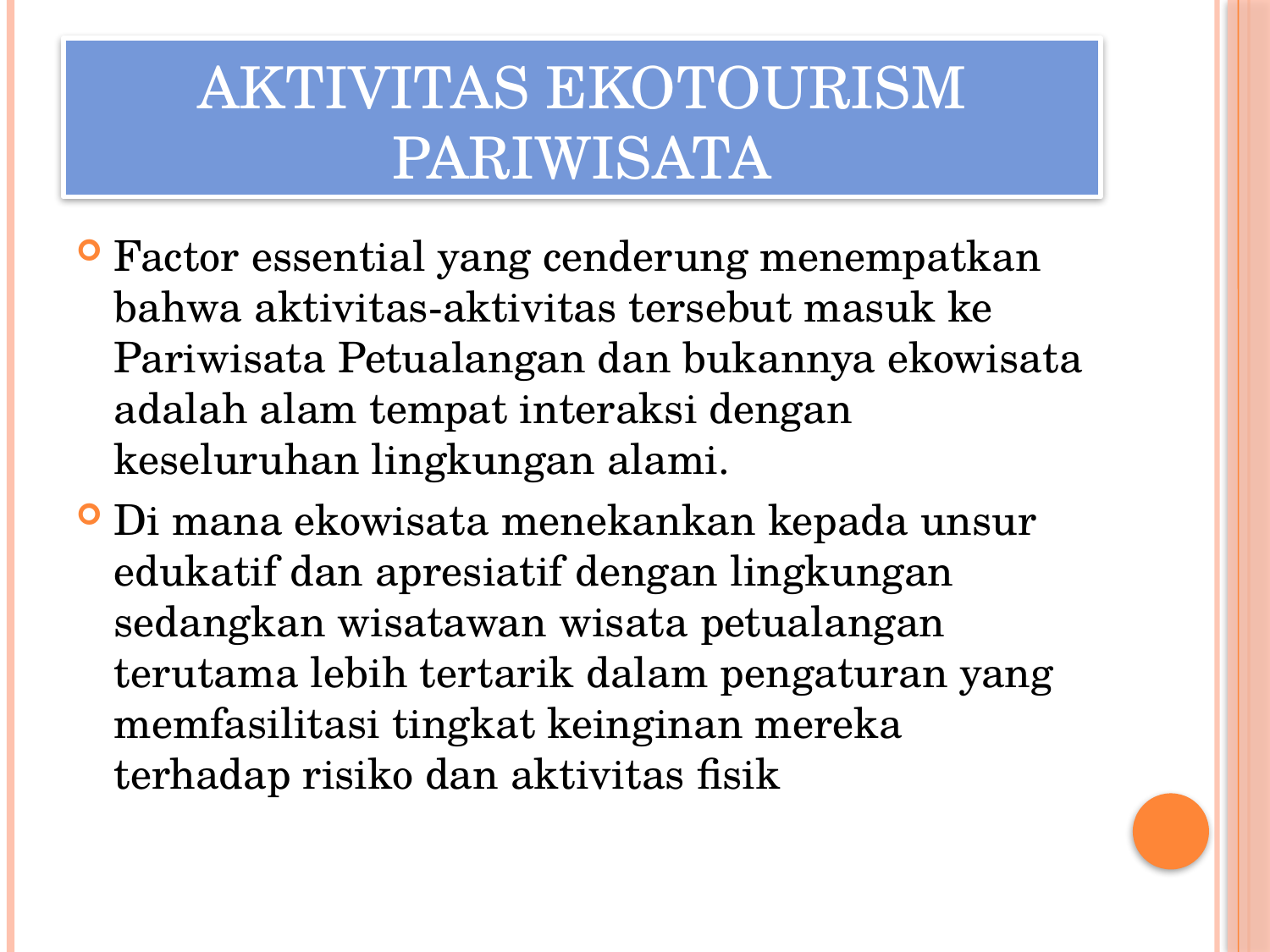

# Aktivitas Ekotourism Pariwisata
Factor essential yang cenderung menempatkan bahwa aktivitas-aktivitas tersebut masuk ke Pariwisata Petualangan dan bukannya ekowisata adalah alam tempat interaksi dengan keseluruhan lingkungan alami.
Di mana ekowisata menekankan kepada unsur edukatif dan apresiatif dengan lingkungan sedangkan wisatawan wisata petualangan terutama lebih tertarik dalam pengaturan yang memfasilitasi tingkat keinginan mereka terhadap risiko dan aktivitas fisik